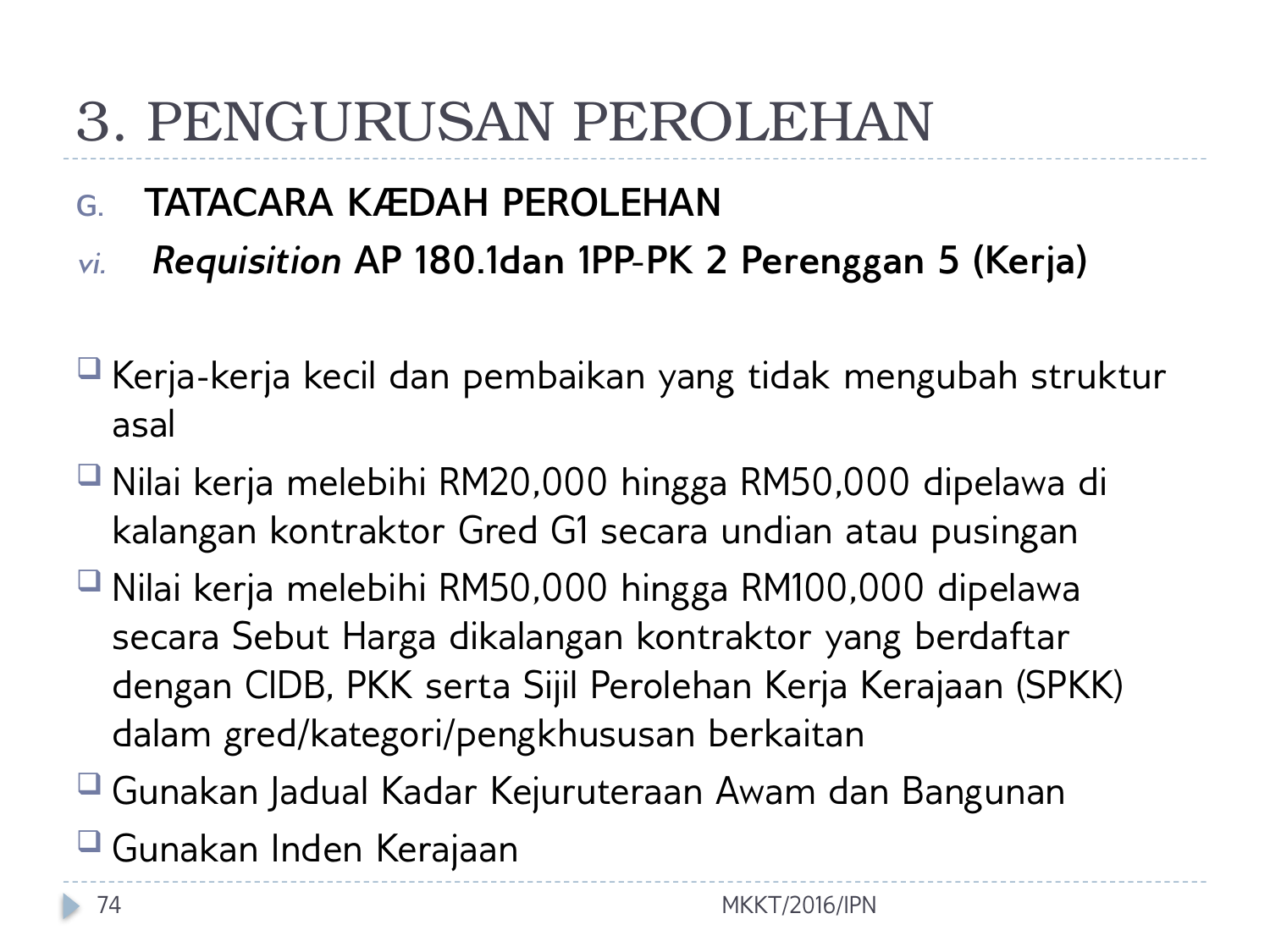

# 3. PENGURUSAN PEROLEHAN
TATACARA KAEDAH PEROLEHAN
Requisition AP 180.1dan 1PP-PK 2 Perenggan 5 (Kerja)

Kerja-kerja kecil dan pembaikan yang tidak mengubah struktur asal
Nilai kerja melebihi RM20,000 hingga RM50,000 dipelawa di kalangan kontraktor Gred G1 secara undian atau pusingan
Nilai kerja melebihi RM50,000 hingga RM100,000 dipelawa secara Sebut Harga dikalangan kontraktor yang berdaftar dengan CIDB, PKK serta Sijil Perolehan Kerja Kerajaan (SPKK) dalam gred/kategori/pengkhususan berkaitan
Gunakan Jadual Kadar Kejuruteraan Awam dan Bangunan
Gunakan Inden Kerajaan
74
MKKT/2016/IPN